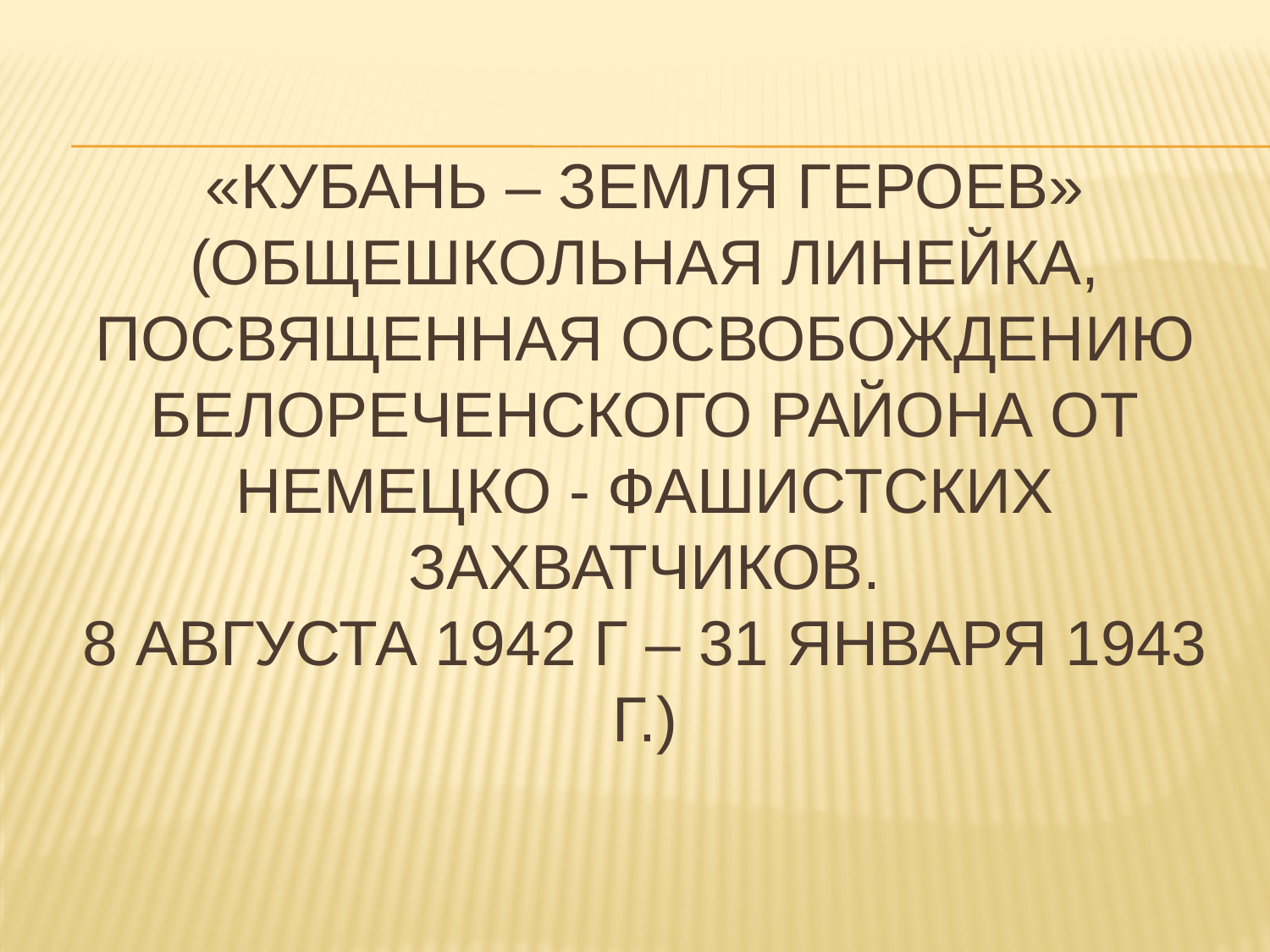

# «Кубань – земля героев» (Общешкольная линейка, посвященная освобождению Белореченского района от немецко - фашистских захватчиков. 8 августа 1942 г – 31 января 1943 г.)